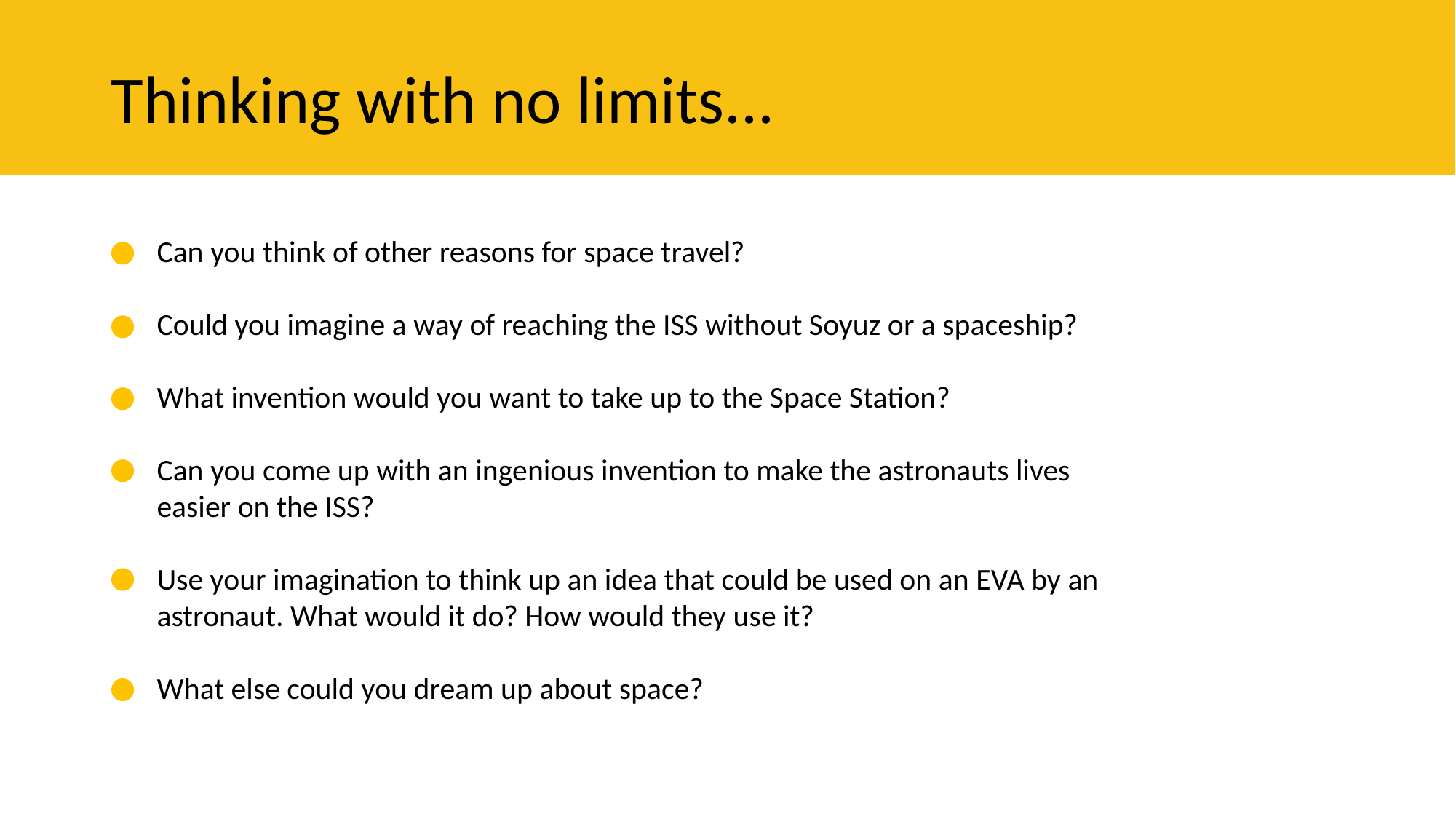

Thinking with no limits...
Can you think of other reasons for space travel?

Could you imagine a way of reaching the ISS without Soyuz or a spaceship?

What invention would you want to take up to the Space Station?

Can you come up with an ingenious invention to make the astronauts lives easier on the ISS?

Use your imagination to think up an idea that could be used on an EVA by an astronaut. What would it do? How would they use it?

What else could you dream up about space?